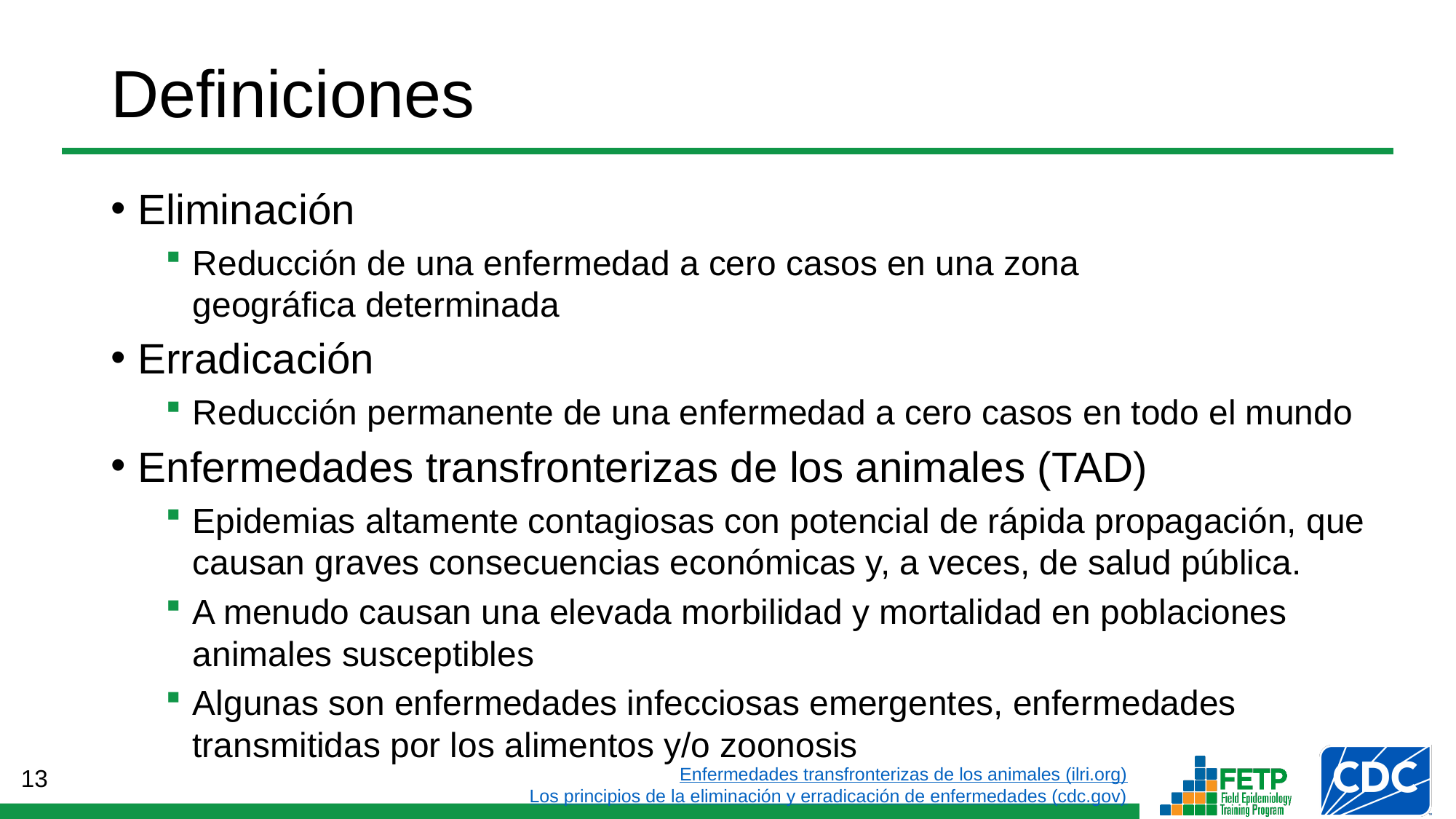

# Definiciones
Eliminación
Reducción de una enfermedad a cero casos en una zona
geográfica determinada
Erradicación
Reducción permanente de una enfermedad a cero casos en todo el mundo
Enfermedades transfronterizas de los animales (TAD)
Epidemias altamente contagiosas con potencial de rápida propagación, que causan graves consecuencias económicas y, a veces, de salud pública.
A menudo causan una elevada morbilidad y mortalidad en poblaciones animales susceptibles
Algunas son enfermedades infecciosas emergentes, enfermedades transmitidas por los alimentos y/o zoonosis

Enfermedades transfronterizas de los animales (ilri.org)
Los principios de la eliminación y erradicación de enfermedades (cdc.gov)